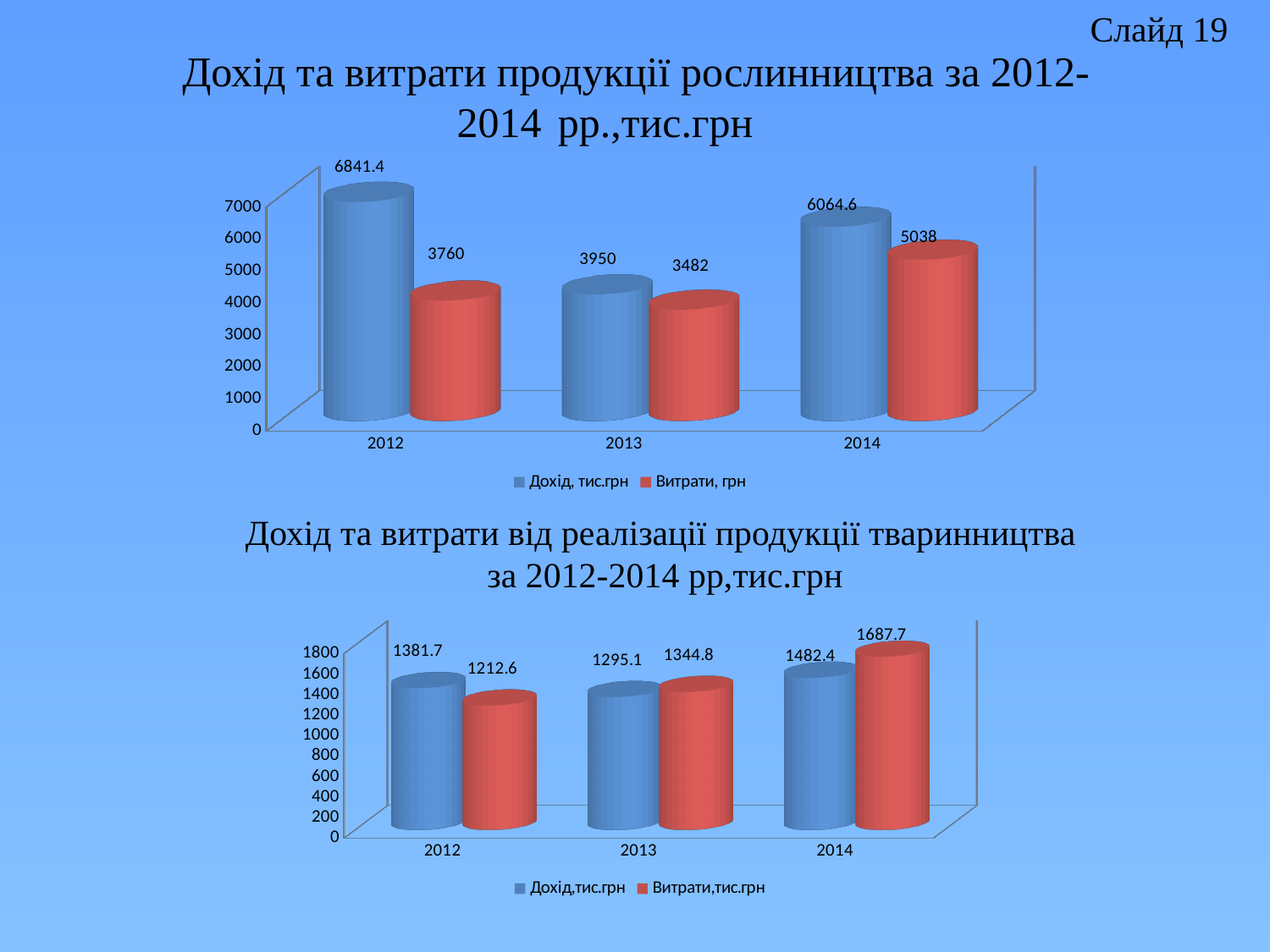

Слайд 19
Дохід та витрати продукції рослинництва за 2012-2014  рр.,тис.грн

[unsupported chart]

Дохід та витрати від реалізації продукції тваринництва
за 2012-2014 рр,тис.грн

[unsupported chart]